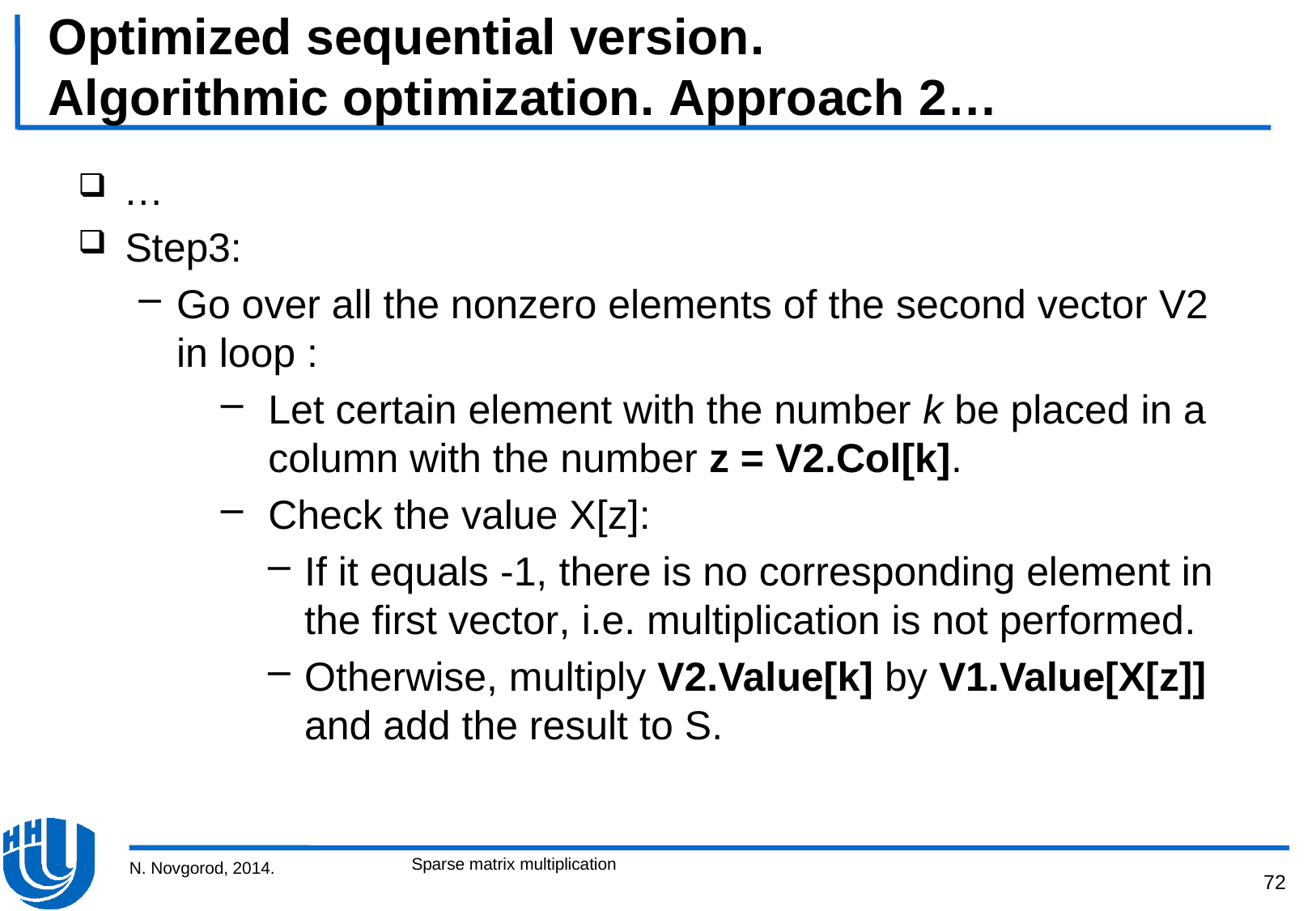

# Optimized sequential version. Algorithmic optimization. Approach 2…
…
Step3:
Go over all the nonzero elements of the second vector V2 in loop :
Let certain element with the number k be placed in a column with the number z = V2.Col[k].
Check the value X[z]:
If it equals -1, there is no corresponding element in the first vector, i.e. multiplication is not performed.
Otherwise, multiply V2.Value[k] by V1.Value[X[z]] and add the result to S.

Sparse matrix multiplication
N. Novgorod, 2014.
72